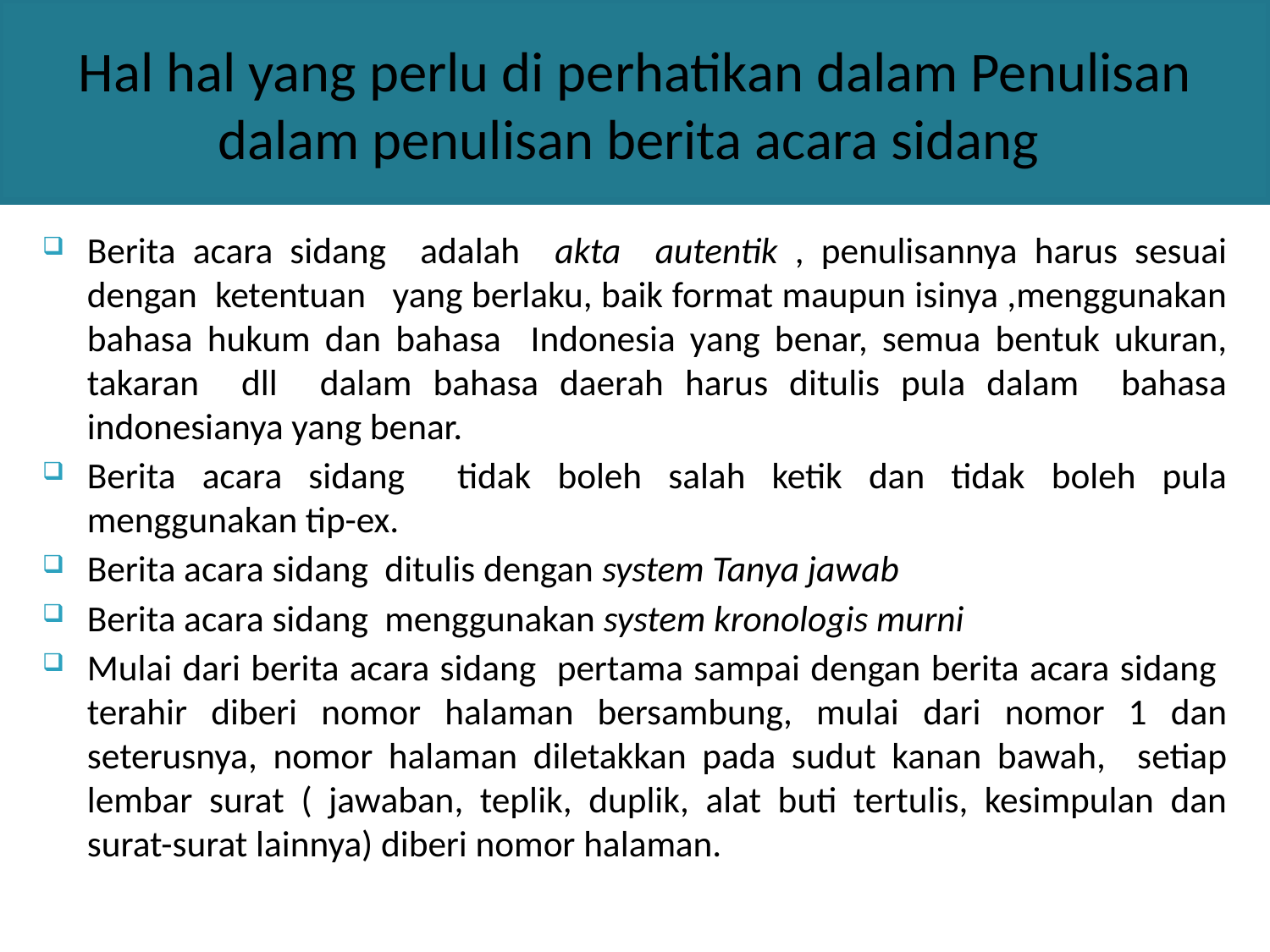

# Hal hal yang perlu di perhatikan dalam Penulisan dalam penulisan berita acara sidang
Berita acara sidang  adalah  akta  autentik , penulisannya harus sesuai dengan  ketentuan   yang berlaku, baik format maupun isinya ,menggunakan bahasa hukum dan bahasa  Indonesia yang benar, semua bentuk ukuran, takaran  dll  dalam bahasa daerah harus ditulis pula dalam  bahasa indonesianya yang benar.
Berita acara sidang  tidak boleh salah ketik dan tidak boleh pula menggunakan tip-ex.
Berita acara sidang  ditulis dengan system Tanya jawab
Berita acara sidang  menggunakan system kronologis murni
Mulai dari berita acara sidang  pertama sampai dengan berita acara sidang  terahir diberi nomor halaman bersambung, mulai dari nomor 1 dan seterusnya, nomor halaman diletakkan pada sudut kanan bawah,  setiap lembar surat ( jawaban, teplik, duplik, alat buti tertulis, kesimpulan dan surat-surat lainnya) diberi nomor halaman.